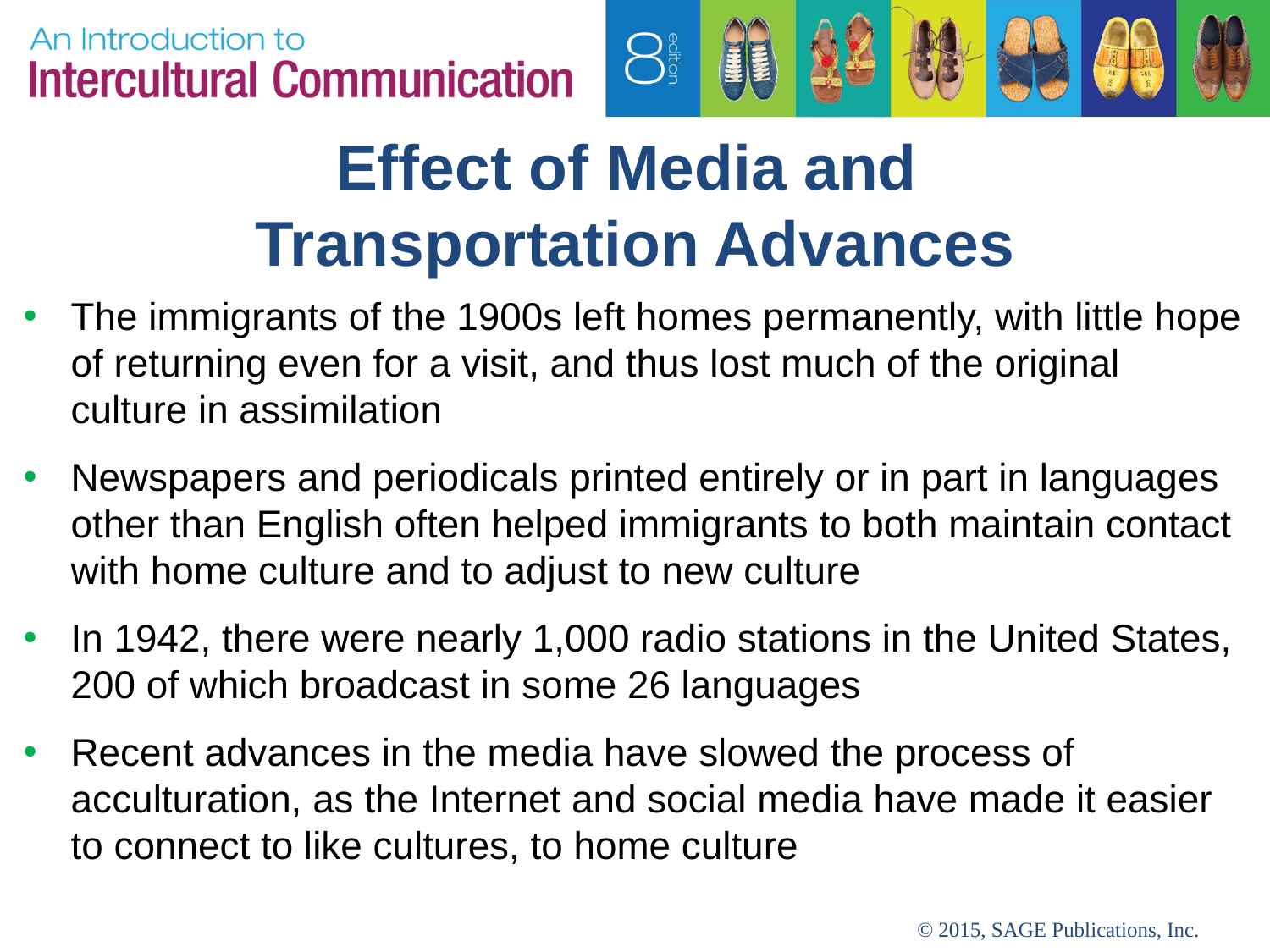

# Effect of Media and Transportation Advances
The immigrants of the 1900s left homes permanently, with little hope of returning even for a visit, and thus lost much of the original culture in assimilation
Newspapers and periodicals printed entirely or in part in languages other than English often helped immigrants to both maintain contact with home culture and to adjust to new culture
In 1942, there were nearly 1,000 radio stations in the United States, 200 of which broadcast in some 26 languages
Recent advances in the media have slowed the process of acculturation, as the Internet and social media have made it easier to connect to like cultures, to home culture

© 2015, SAGE Publications, Inc.